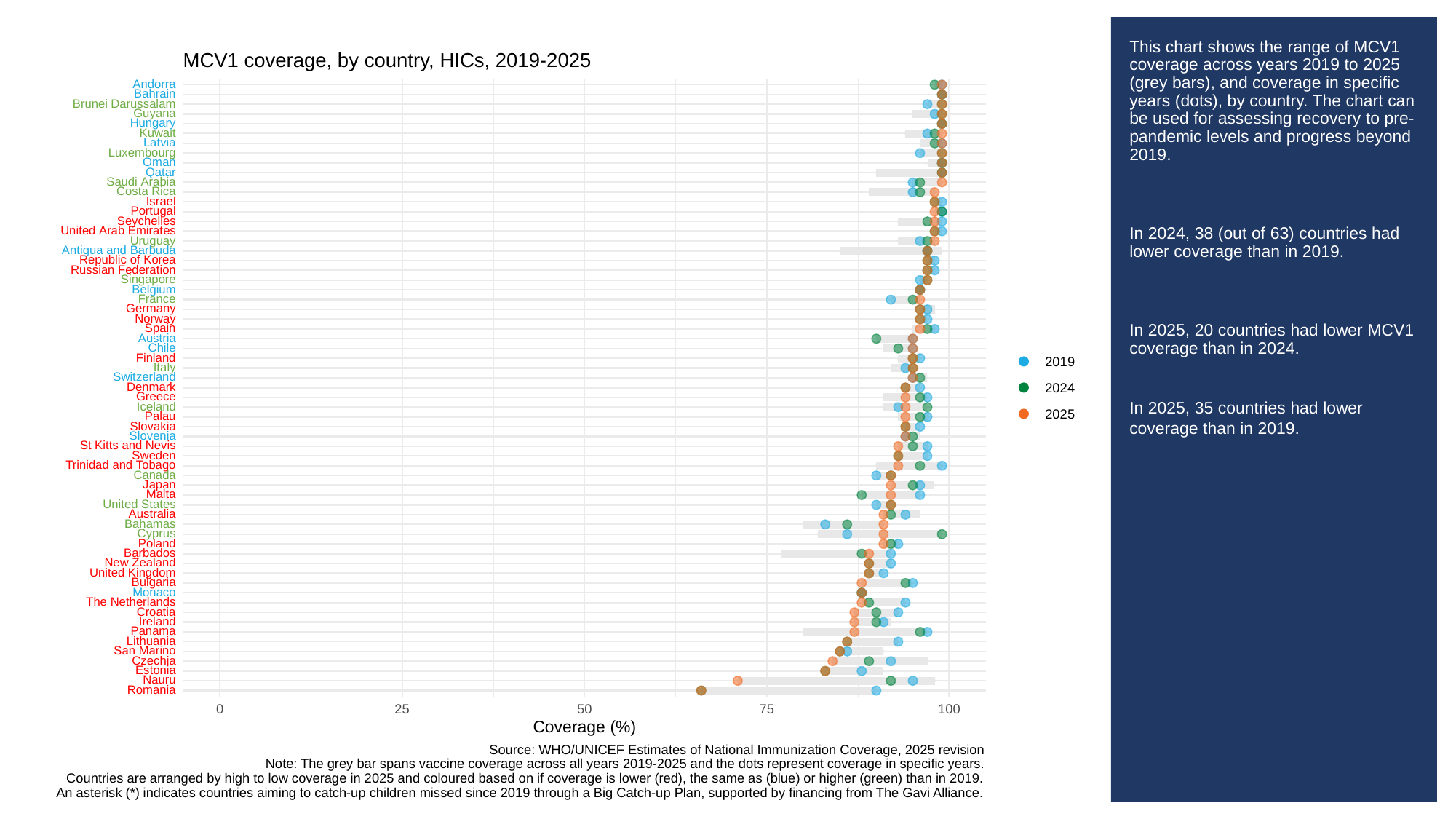

# This chart shows the range of MCV1 coverage across years 2019 to 2025 (grey bars), and coverage in specific years (dots), by country. The chart can be used for assessing recovery to pre-pandemic levels and progress beyond 2019.

In 2024, 38 (out of 63) countries had lower coverage than in 2019.

In 2025, 20 countries had lower MCV1 coverage than in 2024.

In 2025, 35 countries had lower coverage than in 2019.

MCV1 coverage, by country, HICs, 2019-2025

Andorra

Bahrain

Brunei
Darussalam

Guyana

Hungary

Kuwait

Latvia

Luxembourg

Oman

Qatar

Saudi
Arabia

Costa
Rica

Israel

Portugal

Seychelles

United
Arab
Emirates

Uruguay

Antigua
and
Barbuda

Republic
of
Korea

Russian
Federation

Singapore

Belgium

France

Germany

Norway

Spain

Austria

Chile

Finland

2019

Italy

Switzerland

Denmark
2024

Greece

Iceland

2025

Palau

Slovakia

Slovenia

St
Kitts
and
Nevis

Sweden

Trinidad
and
Tobago

Canada

Japan

Malta

United
States

Australia

Bahamas

Cyprus

Poland

Barbados

New
Zealand

United
Kingdom

Bulgaria

Monaco

The
Netherlands

Croatia

Ireland

Panama

Lithuania

San
Marino

Czechia

Estonia

Nauru

Romania

0
25
50
75
100
Coverage (%)
Source: WHO/UNICEF Estimates of National Immunization Coverage, 2025 revision
Note: The grey bar spans vaccine coverage across all years 2019-2025 and the dots represent coverage in specific years.
Countries are arranged by high to low coverage in 2025 and coloured based on if coverage is lower (red), the same as (blue) or higher (green) than in 2019.
An asterisk (*) indicates countries aiming to catch-up children missed since 2019 through a Big Catch-up Plan, supported by financing from The Gavi Alliance.